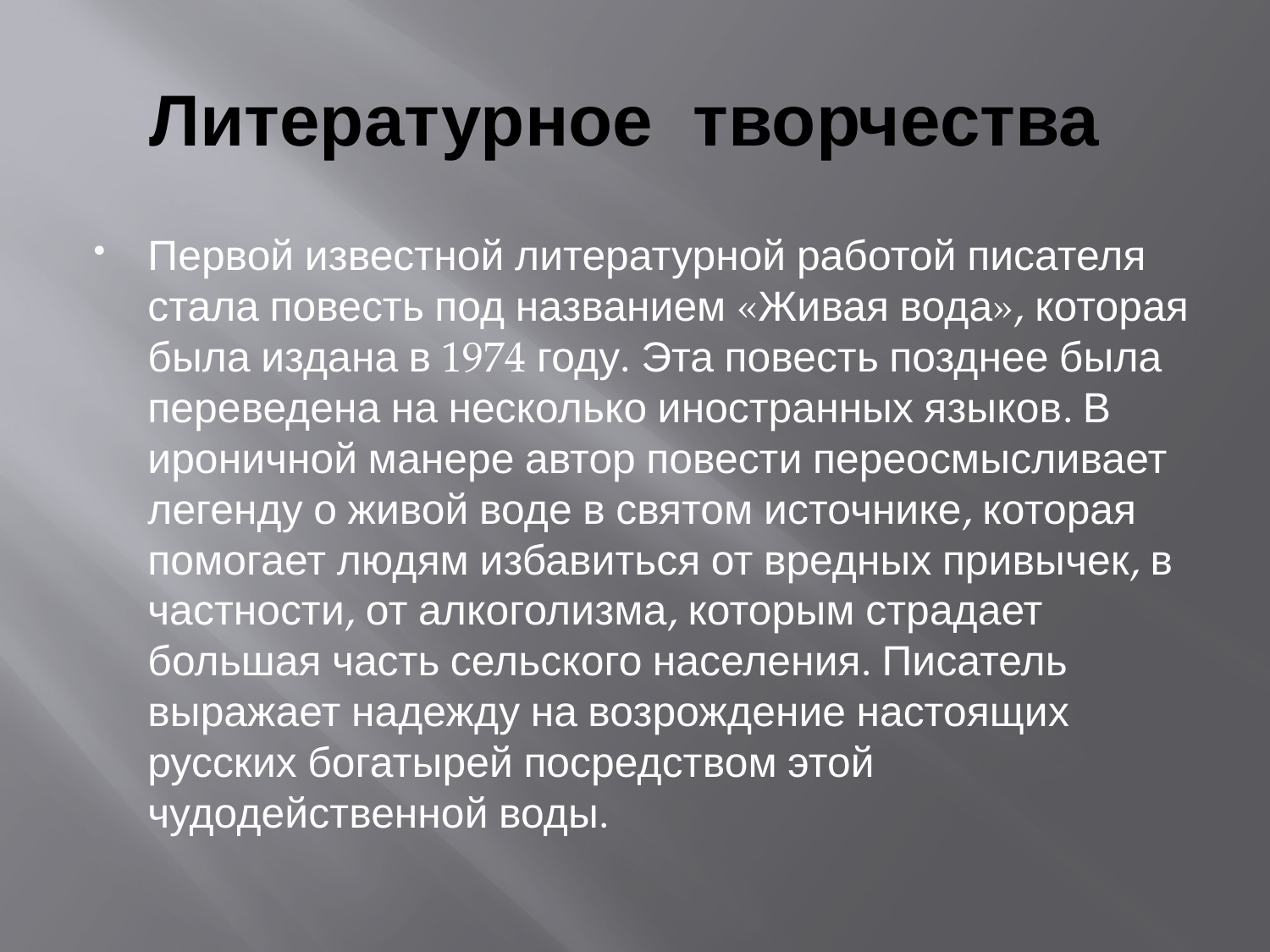

# Литературное  творчества
Первой известной литературной работой писателя стала повесть под названием «Живая вода», которая была издана в 1974 году. Эта повесть позднее была переведена на несколько иностранных языков. В ироничной манере автор повести переосмысливает легенду о живой воде в святом источнике, которая помогает людям избавиться от вредных привычек, в частности, от алкоголизма, которым страдает большая часть сельского населения. Писатель выражает надежду на возрождение настоящих русских богатырей посредством этой чудодейственной воды.